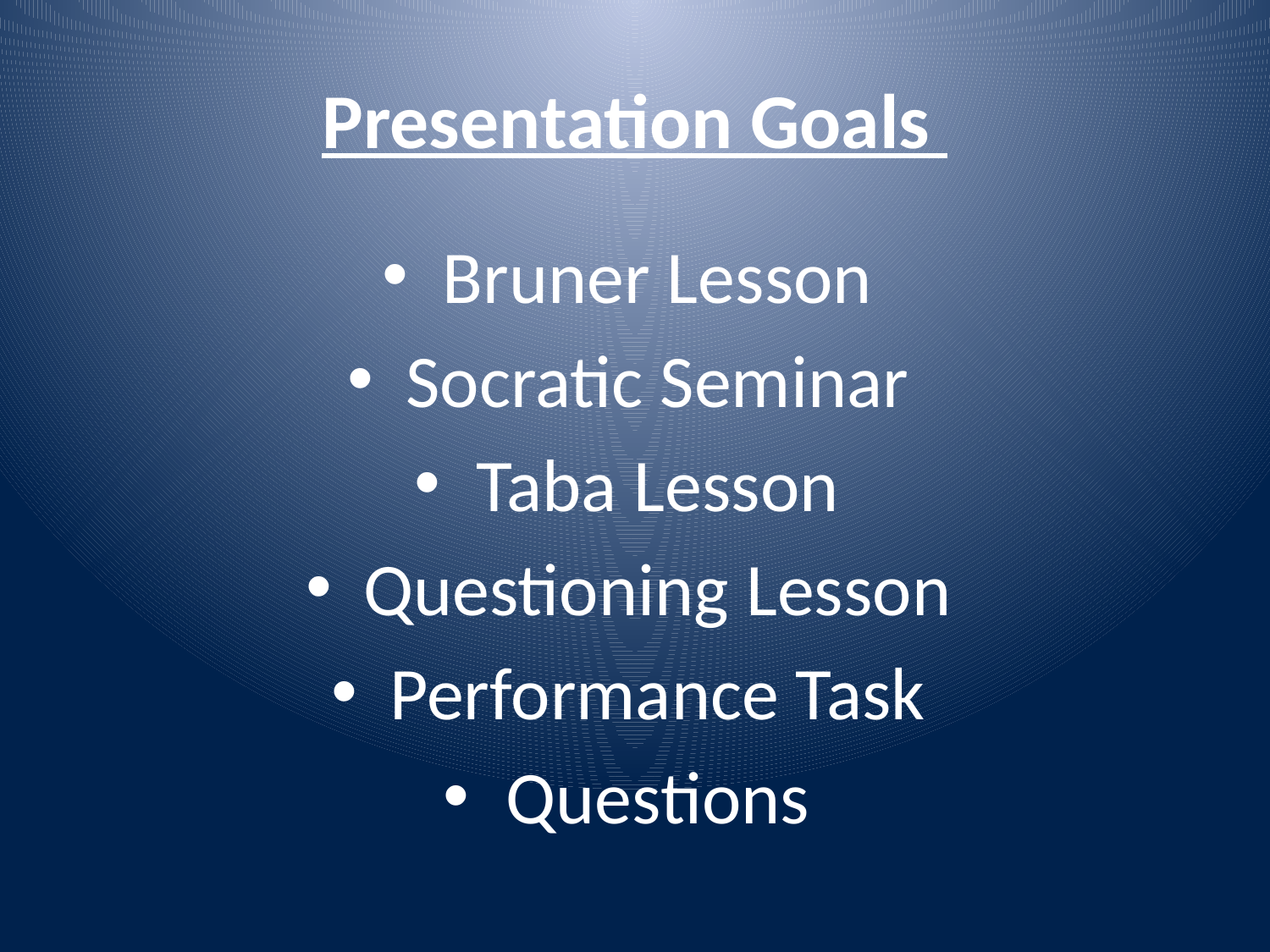

# Presentation Goals
Bruner Lesson
Socratic Seminar
Taba Lesson
Questioning Lesson
Performance Task
Questions